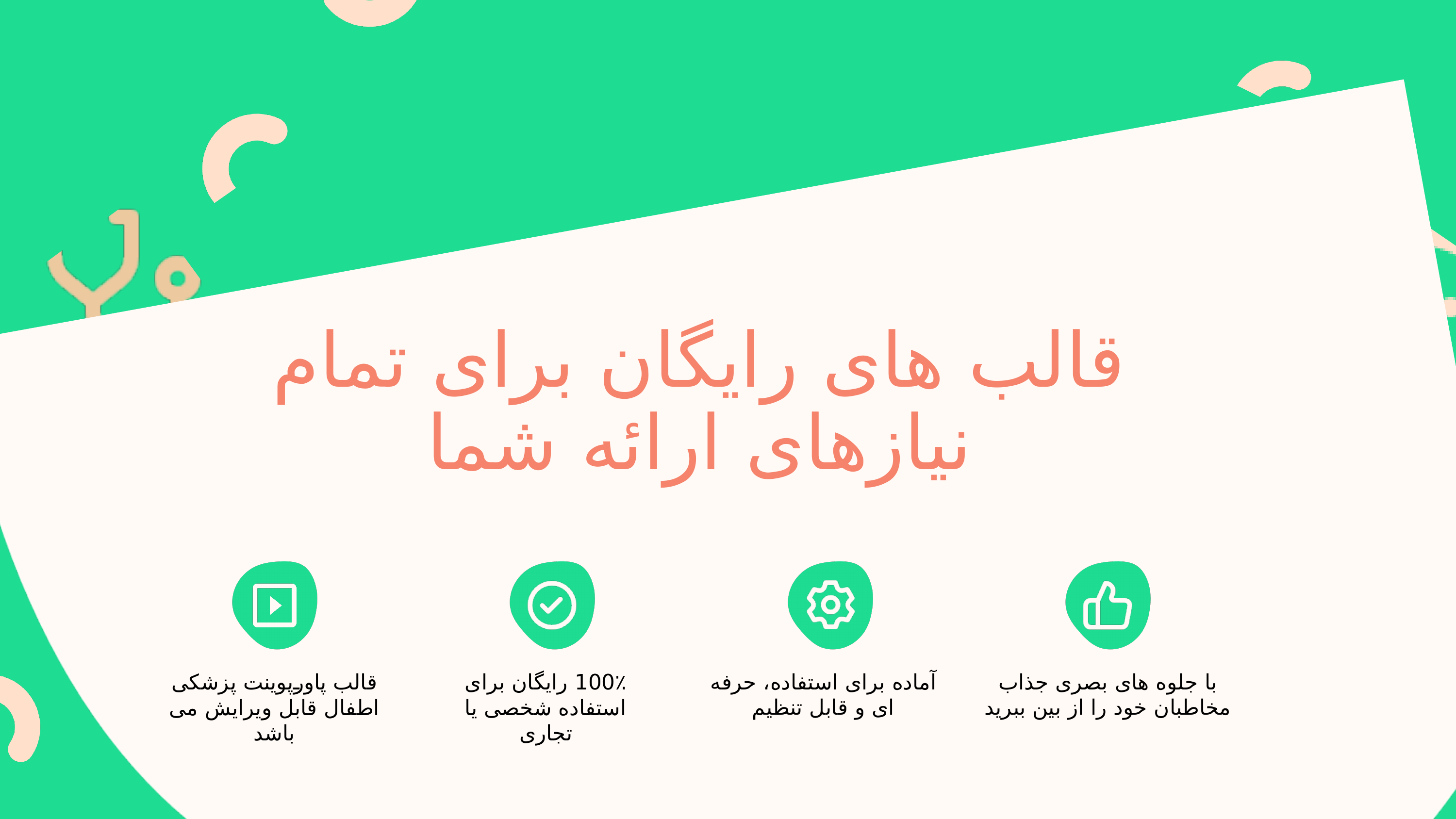

قالب های رایگان برای تمام نیازهای ارائه شما

قالب پاورپوینت پزشکی اطفال قابل ویرایش می باشد
100٪ رایگان برای استفاده شخصی یا تجاری
آماده برای استفاده، حرفه ای و قابل تنظیم
با جلوه های بصری جذاب مخاطبان خود را از بین ببرید